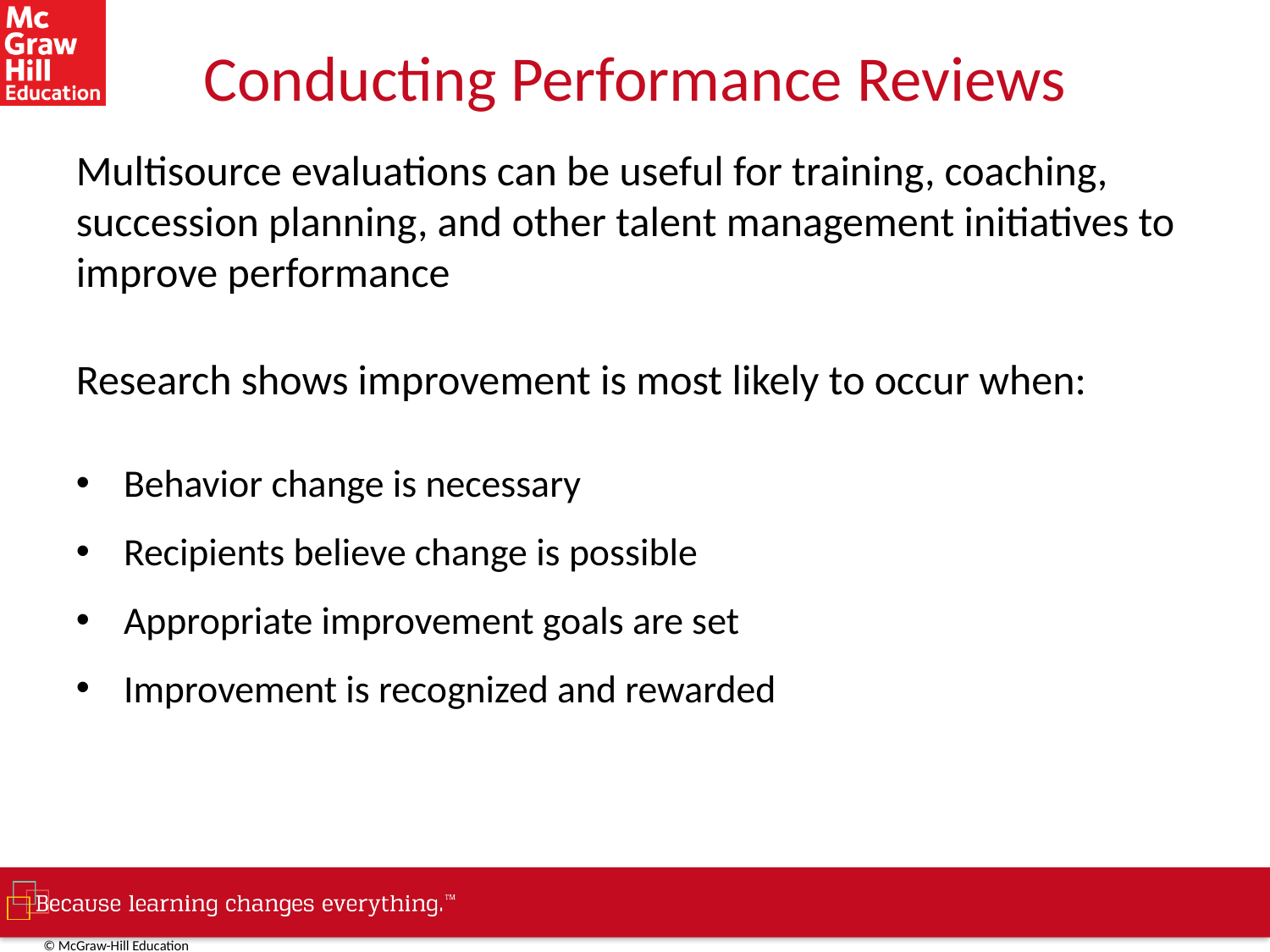

# Conducting Performance Reviews
Multisource evaluations can be useful for training, coaching, succession planning, and other talent management initiatives to improve performance

Research shows improvement is most likely to occur when:

Behavior change is necessary
Recipients believe change is possible
Appropriate improvement goals are set
Improvement is recognized and rewarded